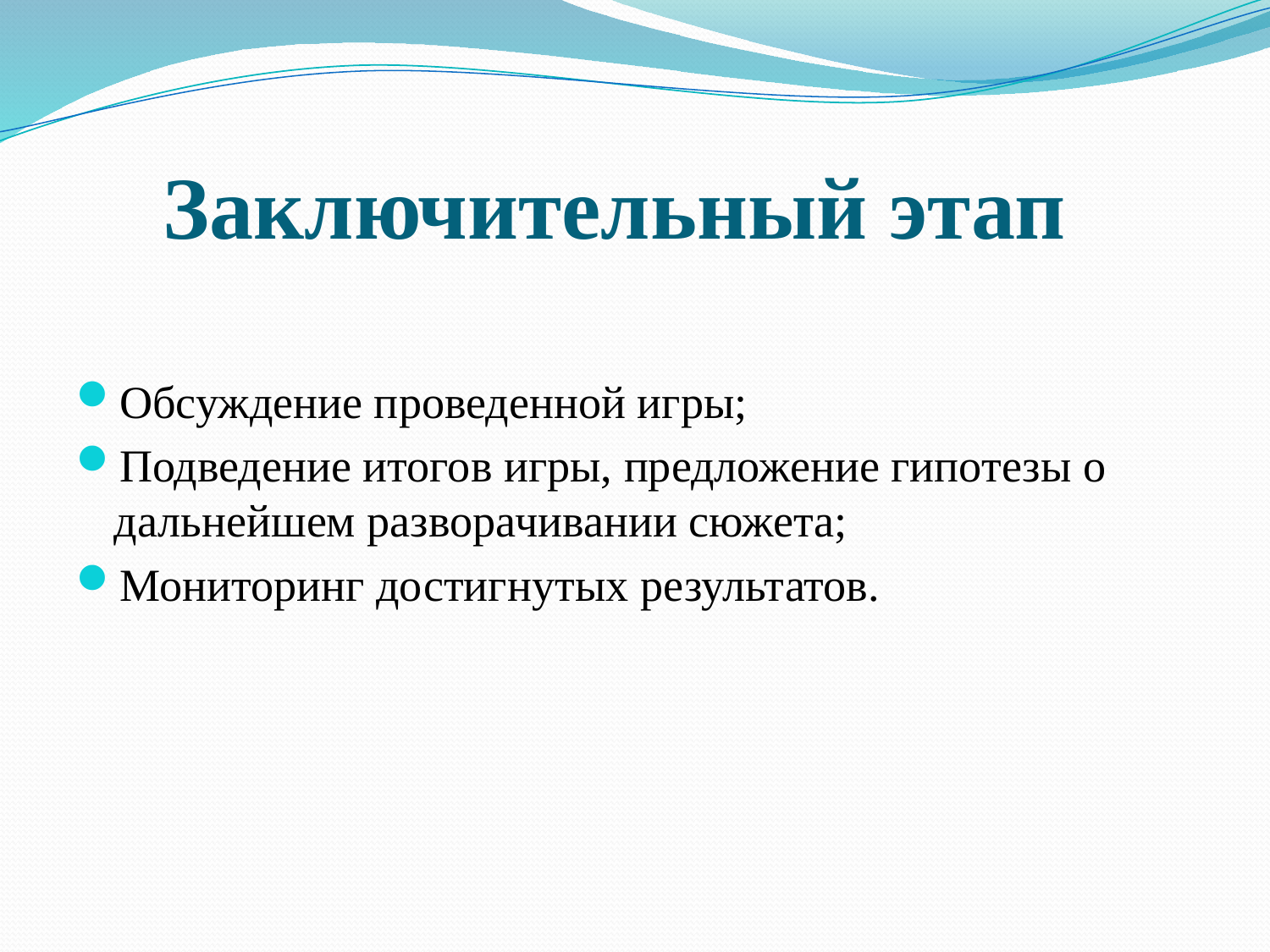

# Заключительный этап
Обсуждение проведенной игры;
Подведение итогов игры, предложение гипотезы о дальнейшем разворачивании сюжета;
Мониторинг достигнутых результатов.